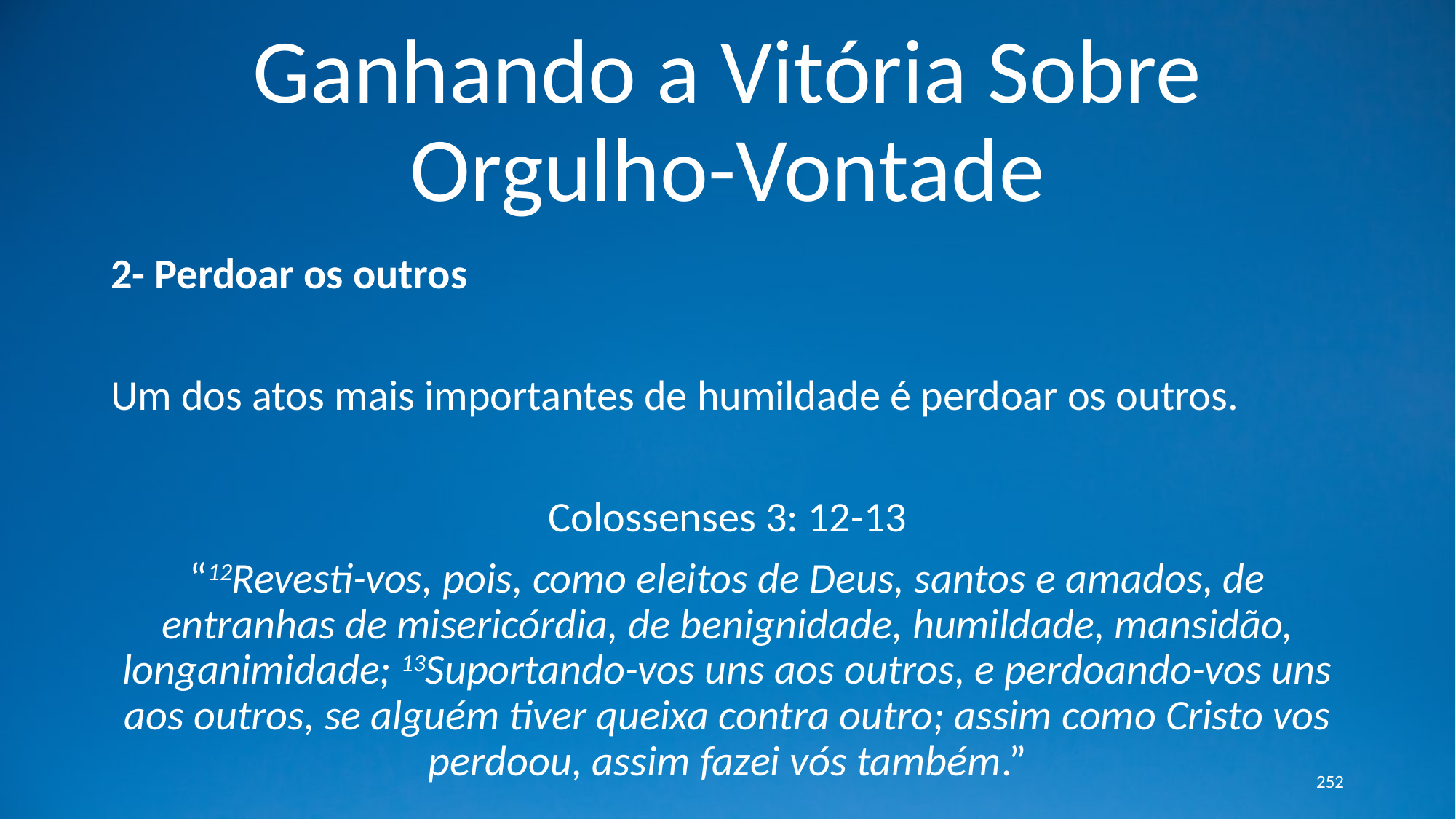

# Ganhando a Vitória Sobre Orgulho-Vontade
2- Perdoar os outros

Um dos atos mais importantes de humildade é perdoar os outros.

Colossenses 3: 12-13
“12Revesti-vos, pois, como eleitos de Deus, santos e amados, de entranhas de misericórdia, de benignidade, humildade, mansidão, longanimidade; 13Suportando-vos uns aos outros, e perdoando-vos uns aos outros, se alguém tiver queixa contra outro; assim como Cristo vos perdoou, assim fazei vós também.”

252